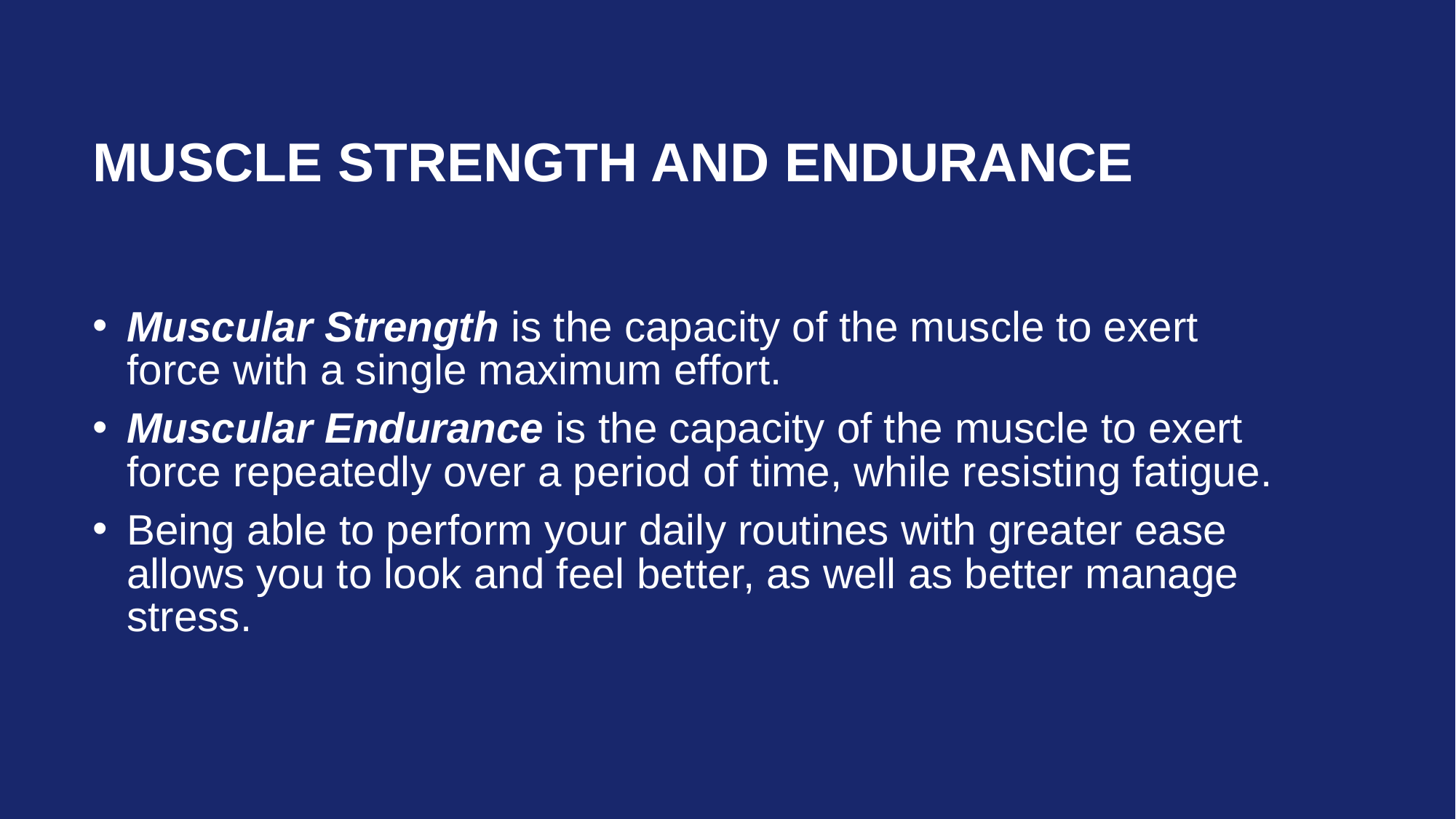

# Muscle Strength and Endurance
Muscular Strength is the capacity of the muscle to exert force with a single maximum effort.
Muscular Endurance is the capacity of the muscle to exert force repeatedly over a period of time, while resisting fatigue.
Being able to perform your daily routines with greater ease allows you to look and feel better, as well as better manage stress.